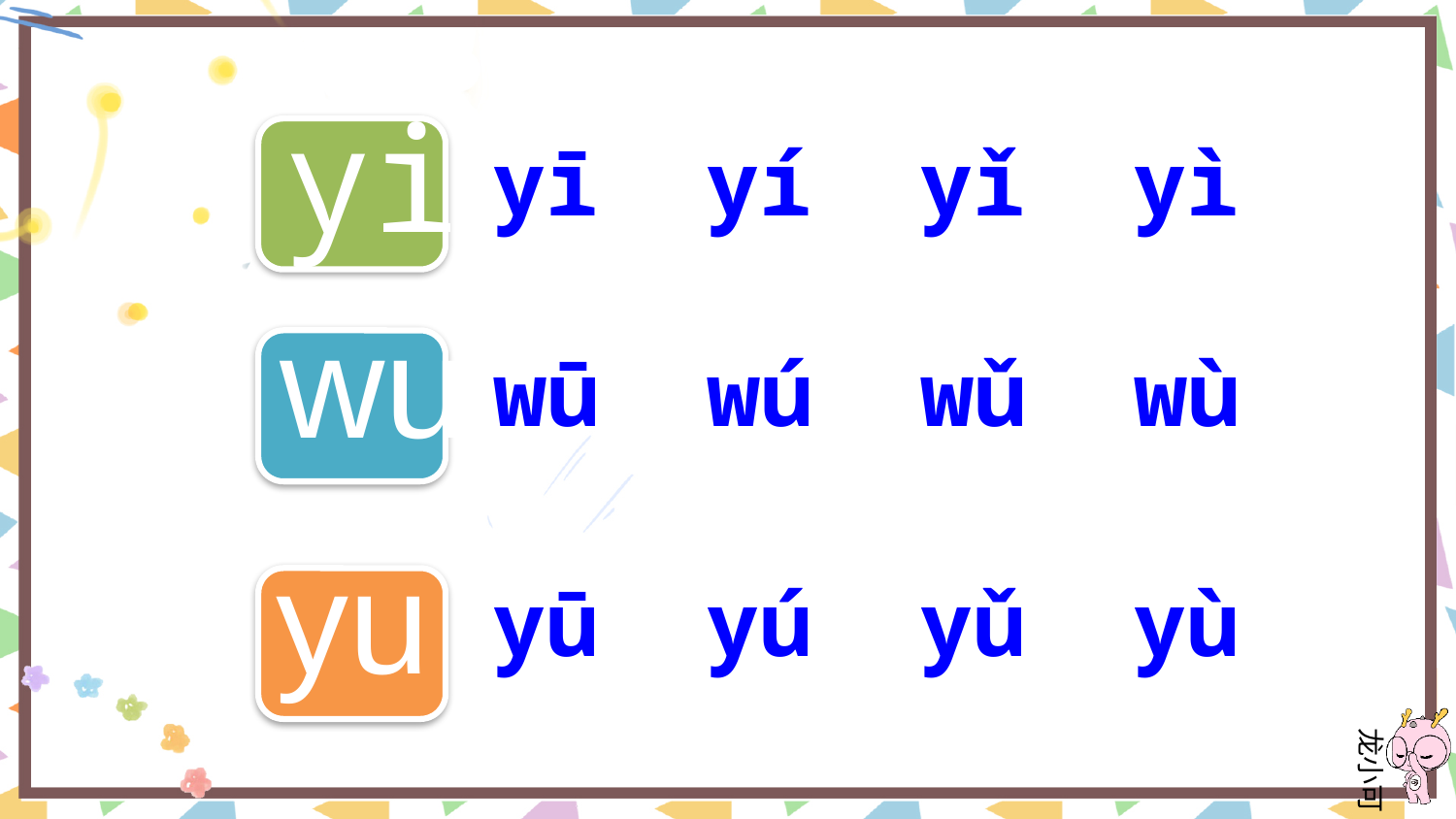

yi

yī  yí  yǐ  yì
wu

wū  wú  wǔ  wù
yu

yū  yú  yǔ  yù